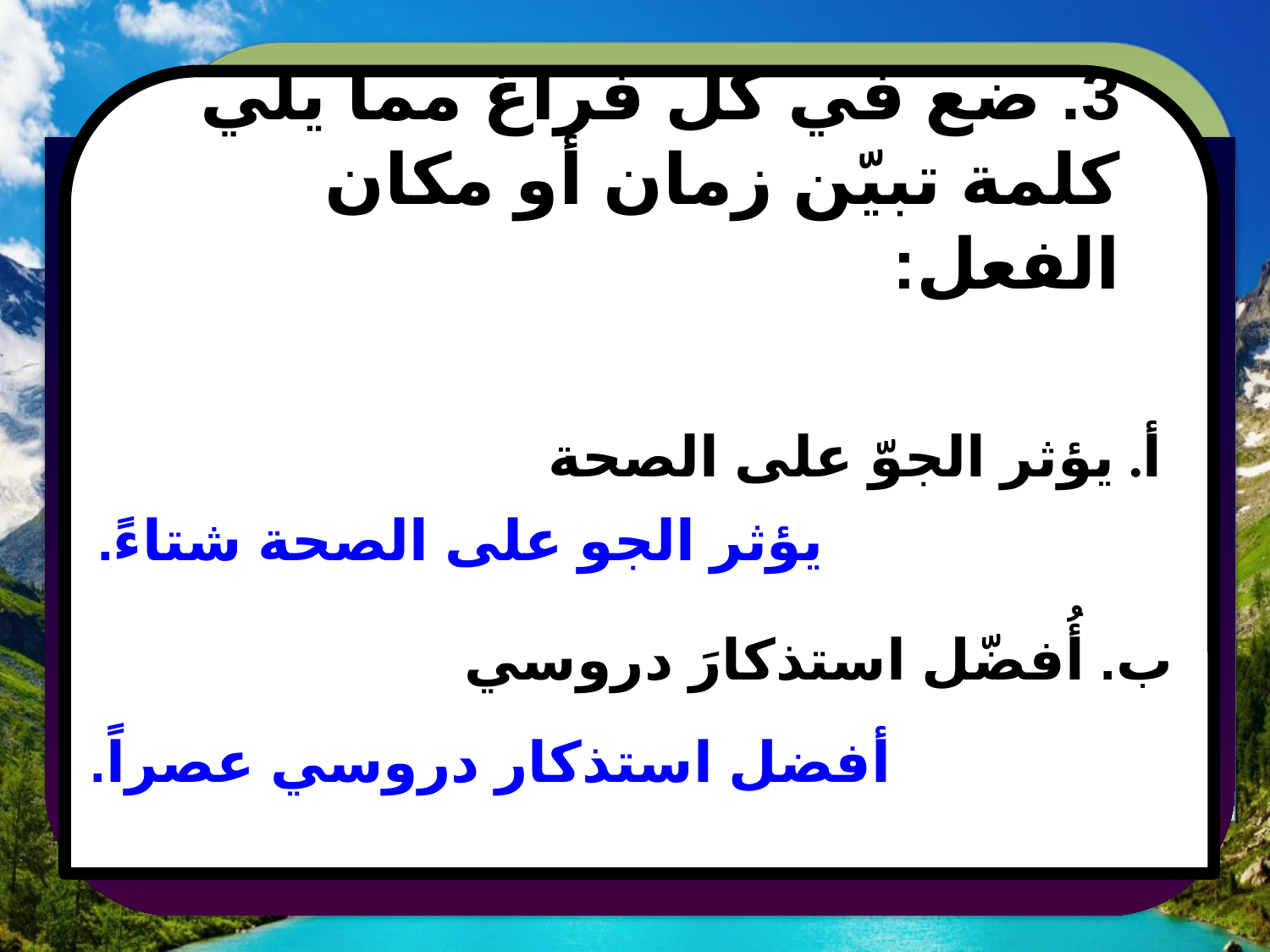

3. ضع في كل فراغ مما يلي كلمة تبيّن زمان أو مكان الفعل:
أ. يؤثر الجوّ على الصحة
يؤثر الجو على الصحة شتاءً.
ب. أُفضّل استذكارَ دروسي
أفضل استذكار دروسي عصراً.